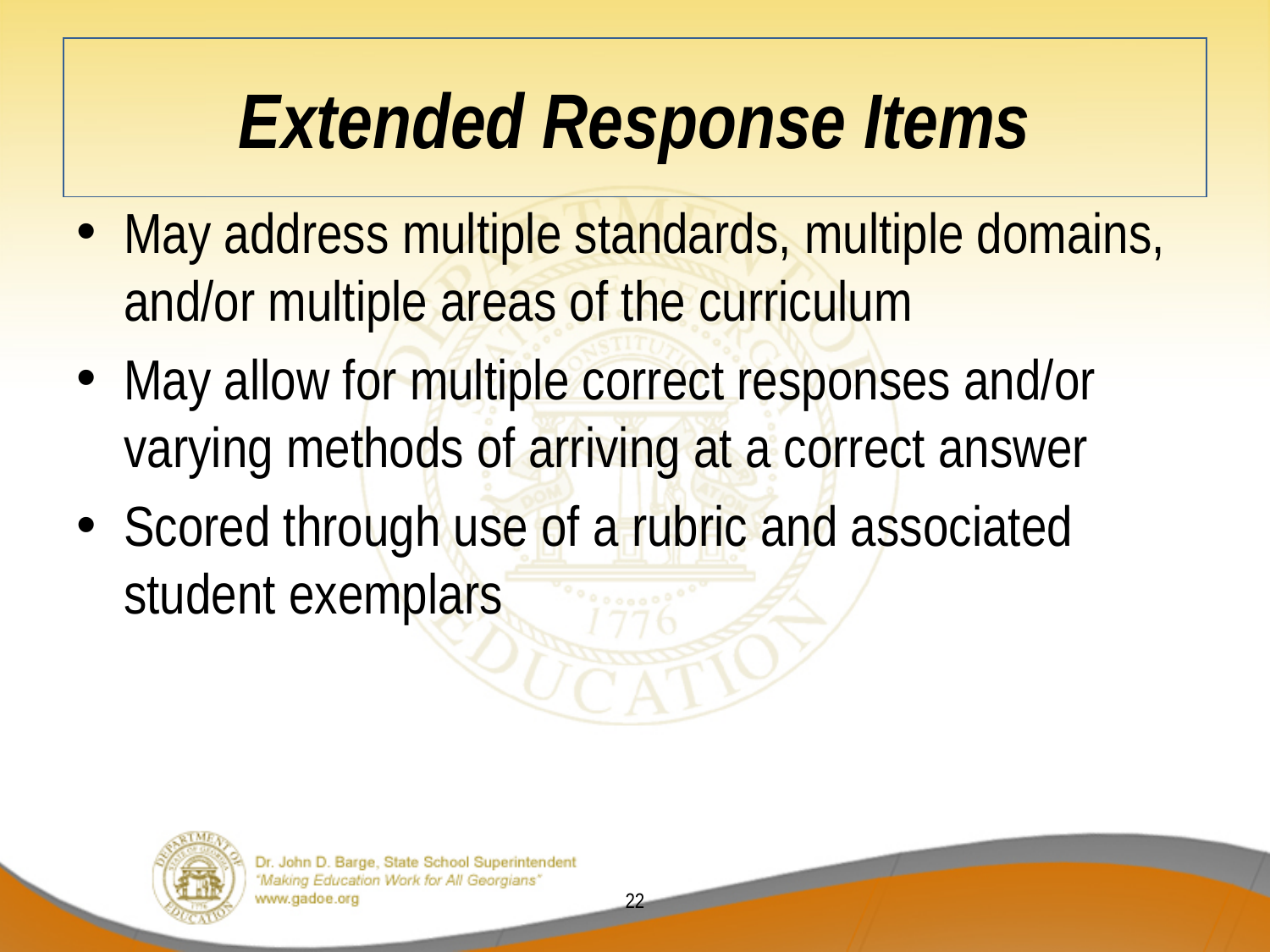

# Extended Response Items
May address multiple standards, multiple domains, and/or multiple areas of the curriculum
May allow for multiple correct responses and/or varying methods of arriving at a correct answer
Scored through use of a rubric and associated student exemplars

22